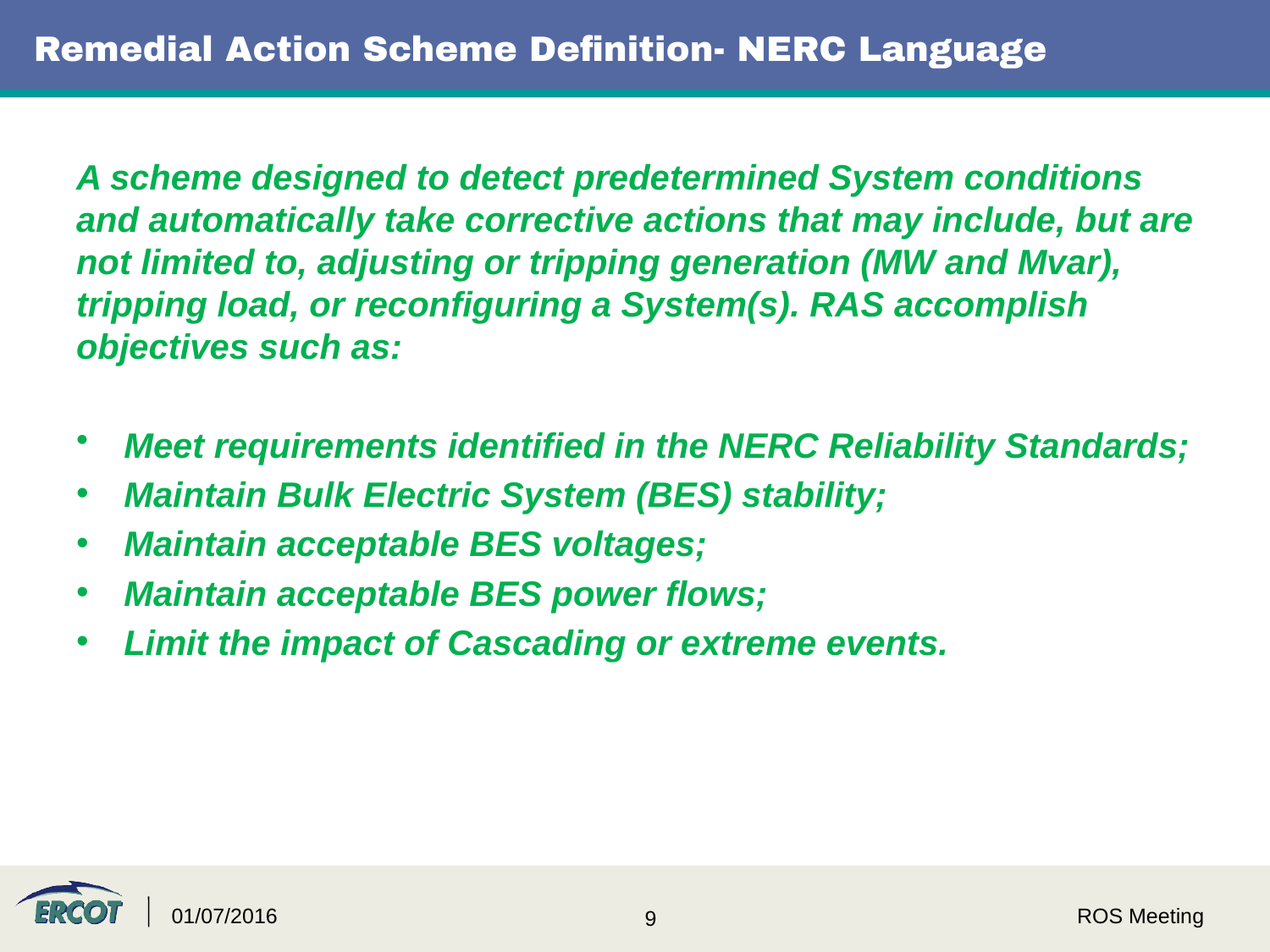

# Remedial Action Scheme Definition- NERC Language
A scheme designed to detect predetermined System conditions and automatically take corrective actions that may include, but are not limited to, adjusting or tripping generation (MW and Mvar), tripping load, or reconfiguring a System(s). RAS accomplish objectives such as:

Meet requirements identified in the NERC Reliability Standards;
Maintain Bulk Electric System (BES) stability;
Maintain acceptable BES voltages;
Maintain acceptable BES power flows;
Limit the impact of Cascading or extreme events.

01/07/2016
ROS Meeting